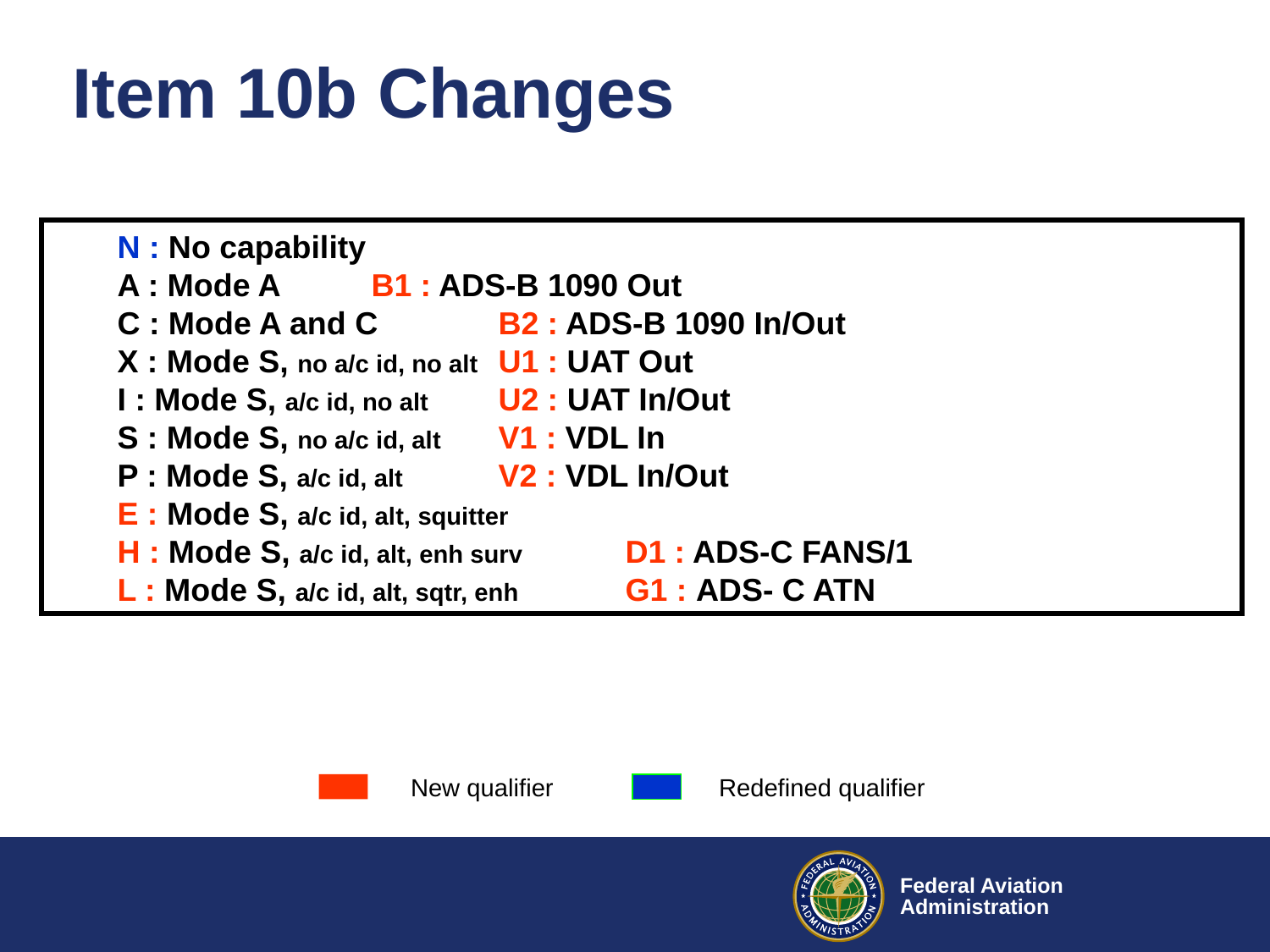

# Item 10b Changes
N : No capability
A : Mode A      	B1 : ADS-B 1090 Out
C : Mode A and C	B2 : ADS-B 1090 In/Out
X : Mode S, no a/c id, no alt	U1 : UAT Out
I : Mode S, a/c id, no alt	U2 : UAT In/Out
S : Mode S, no a/c id, alt 	V1 : VDL In
P : Mode S, a/c id, alt 	V2 : VDL In/Out
E : Mode S, a/c id, alt, squitter
H : Mode S, a/c id, alt, enh surv 	D1 : ADS-C FANS/1
L : Mode S, a/c id, alt, sqtr, enh 	G1 : ADS- C ATN
New qualifier
Redefined qualifier